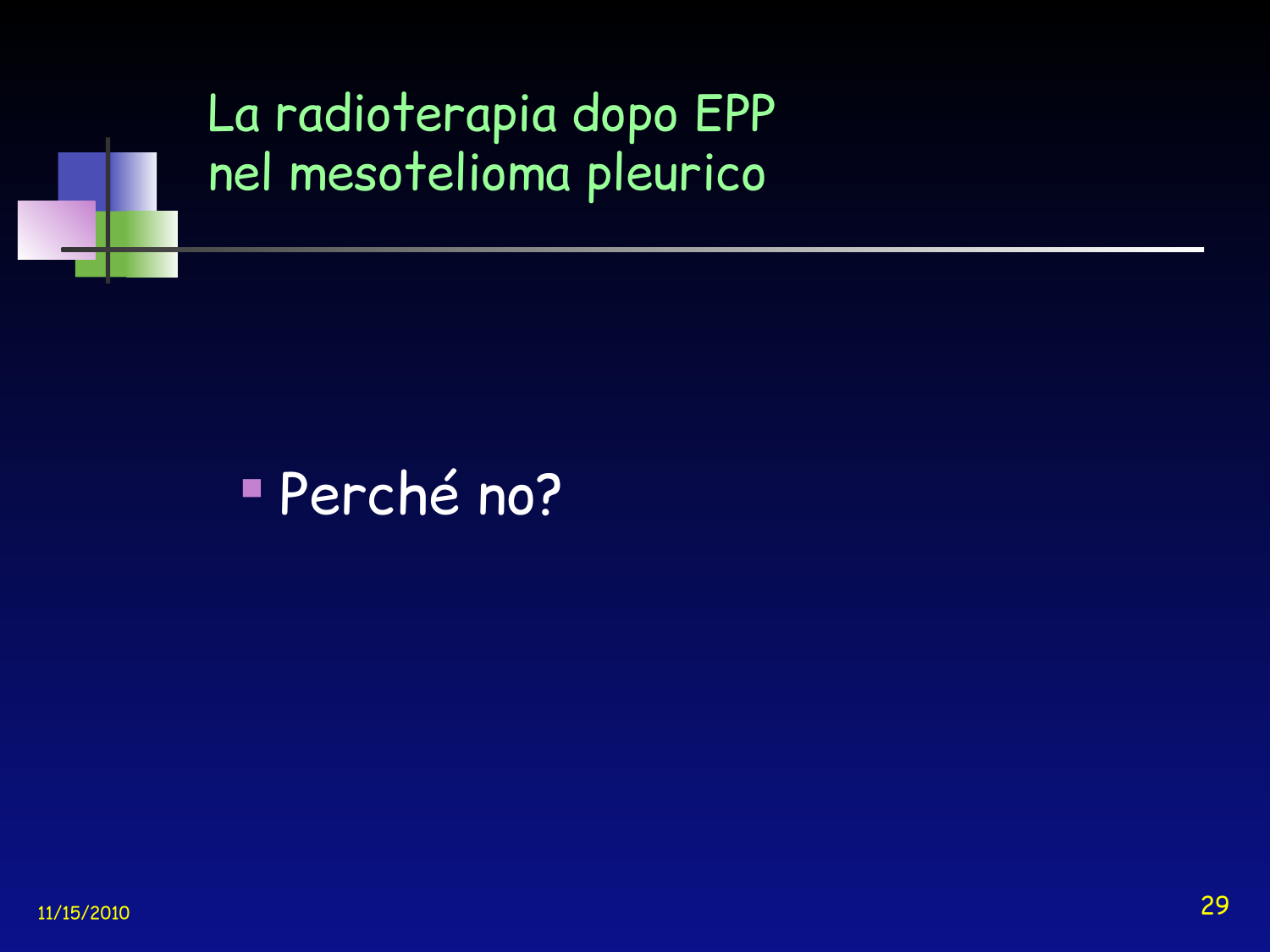

# La radioterapia dopo EPP nel mesotelioma pleurico

Perché no?

11/15/2010

29